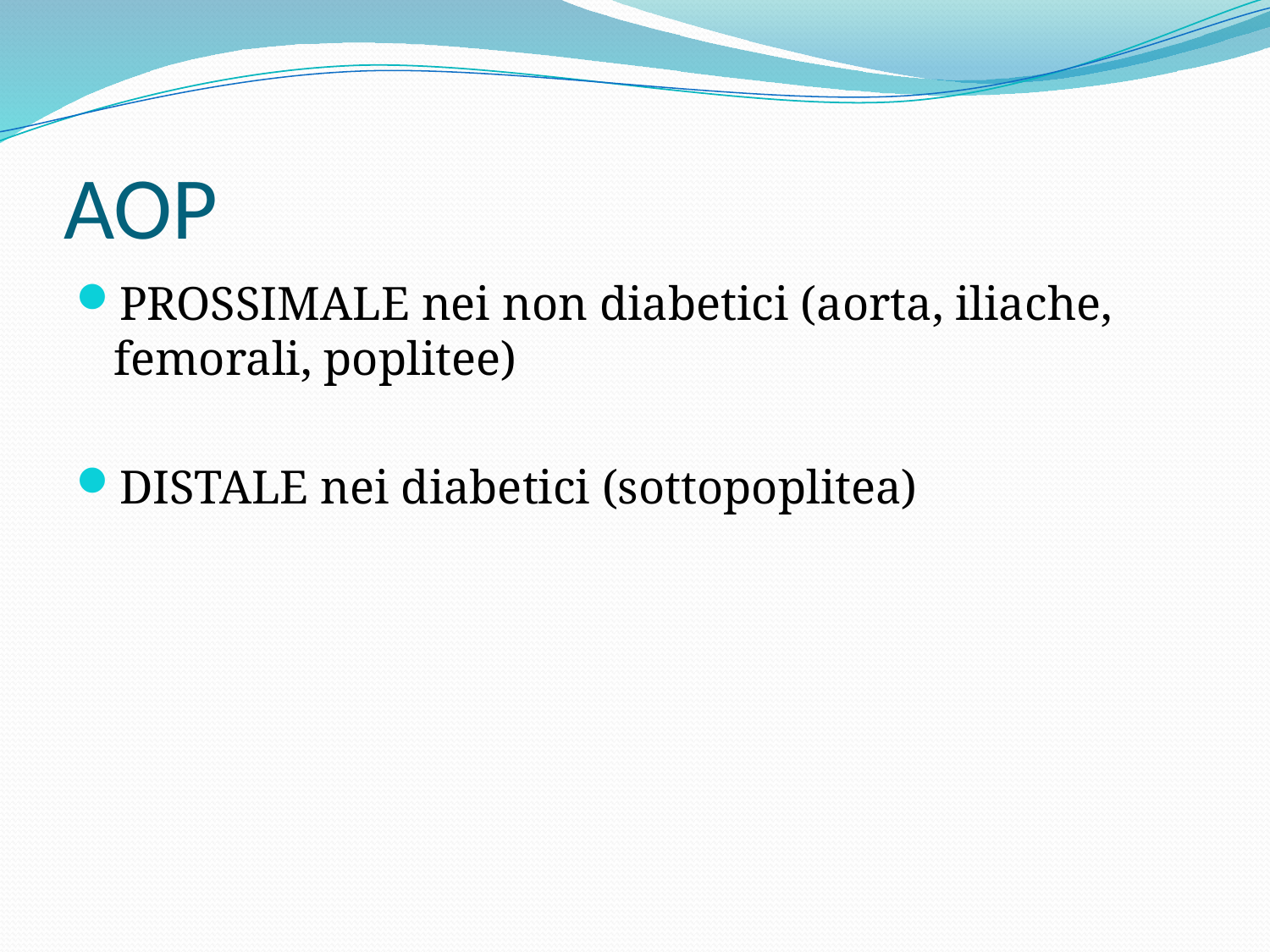

# AOP
PROSSIMALE nei non diabetici (aorta, iliache, femorali, poplitee)

DISTALE nei diabetici (sottopoplitea)